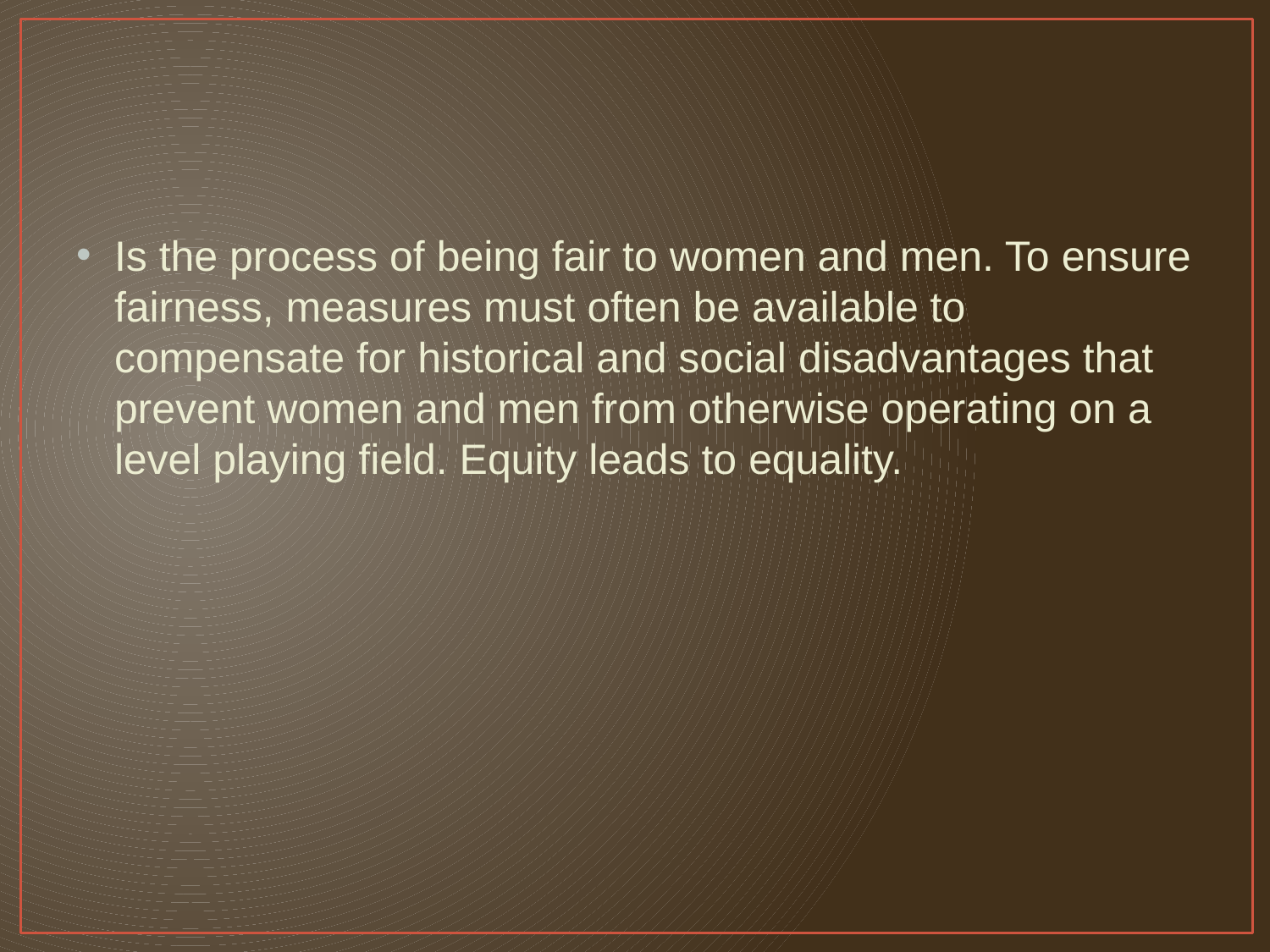

#
Is the process of being fair to women and men. To ensure fairness, measures must often be available to compensate for historical and social disadvantages that prevent women and men from otherwise operating on a level playing field. Equity leads to equality.